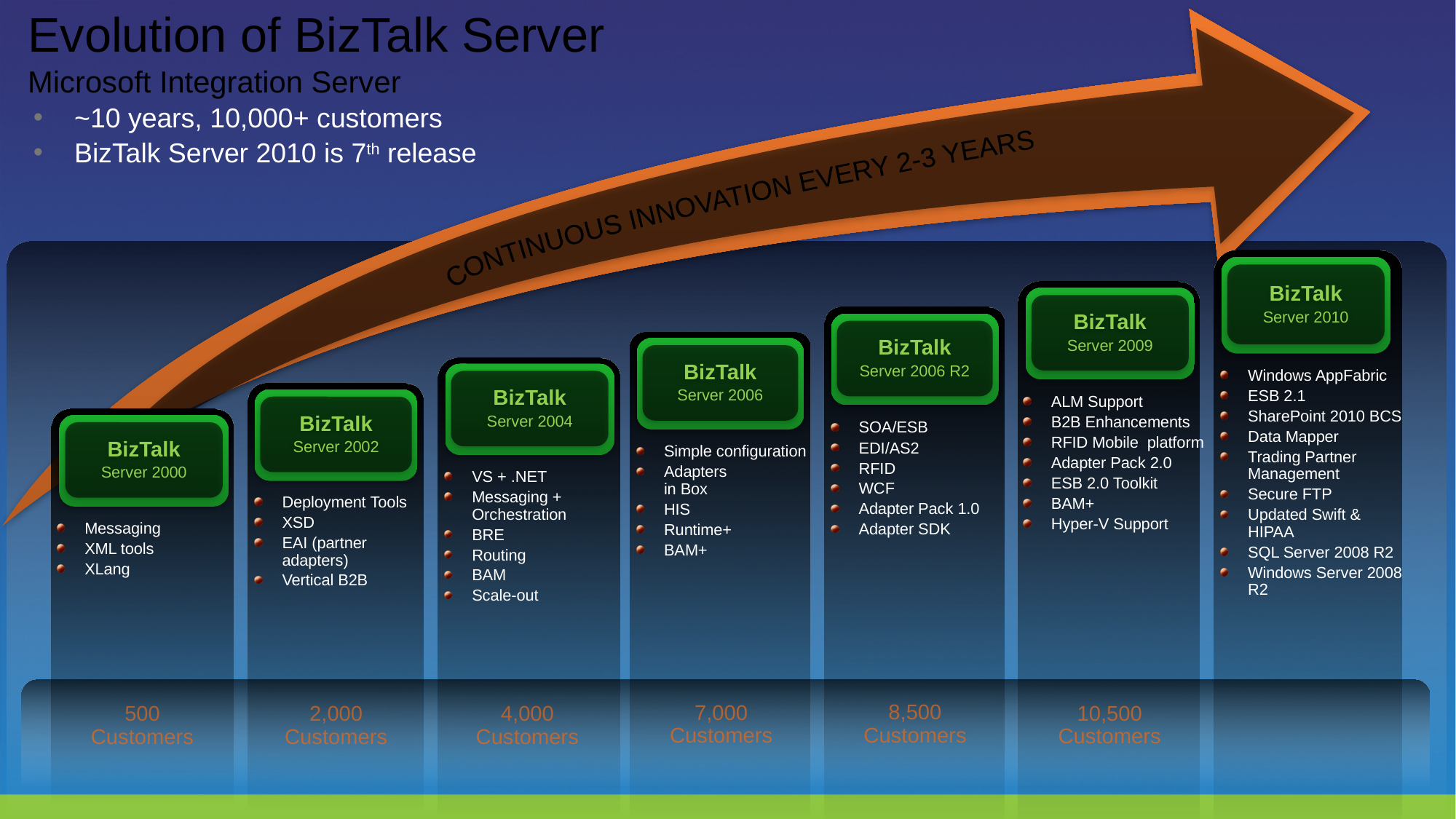

# Evolution of BizTalk Server Microsoft Integration Server

CONTINUOUS INNOVATION EVERY 2-3 YEARS
~10 years, 10,000+ customers
BizTalk Server 2010 is 7th release

BizTalk
Server 2010
Windows AppFabric
ESB 2.1
SharePoint 2010 BCS
Data Mapper
Trading Partner Management
Secure FTP
Updated Swift & HIPAA
SQL Server 2008 R2
Windows Server 2008 R2

BizTalk
Server 2009
ALM Support
B2B Enhancements
RFID Mobile  platform
Adapter Pack 2.0
ESB 2.0 Toolkit
BAM+
Hyper-V Support

BizTalk
Server 2006 R2
SOA/ESB
EDI/AS2
RFID
WCF
Adapter Pack 1.0
Adapter SDK

BizTalk
Server 2006
Simple configuration
Adapters
in Box
HIS
Runtime+
BAM+

BizTalk
Server 2004
VS + .NET
Messaging + Orchestration
BRE
Routing
BAM
Scale-out

BizTalk
Server 2002
Deployment Tools
XSD
EAI (partner adapters)
Vertical B2B

BizTalk
Server 2000
Messaging
XML tools
XLang

8,500
Customers
7,000
Customers
10,500
Customers
500
Customers
2,000
Customers
4,000
Customers